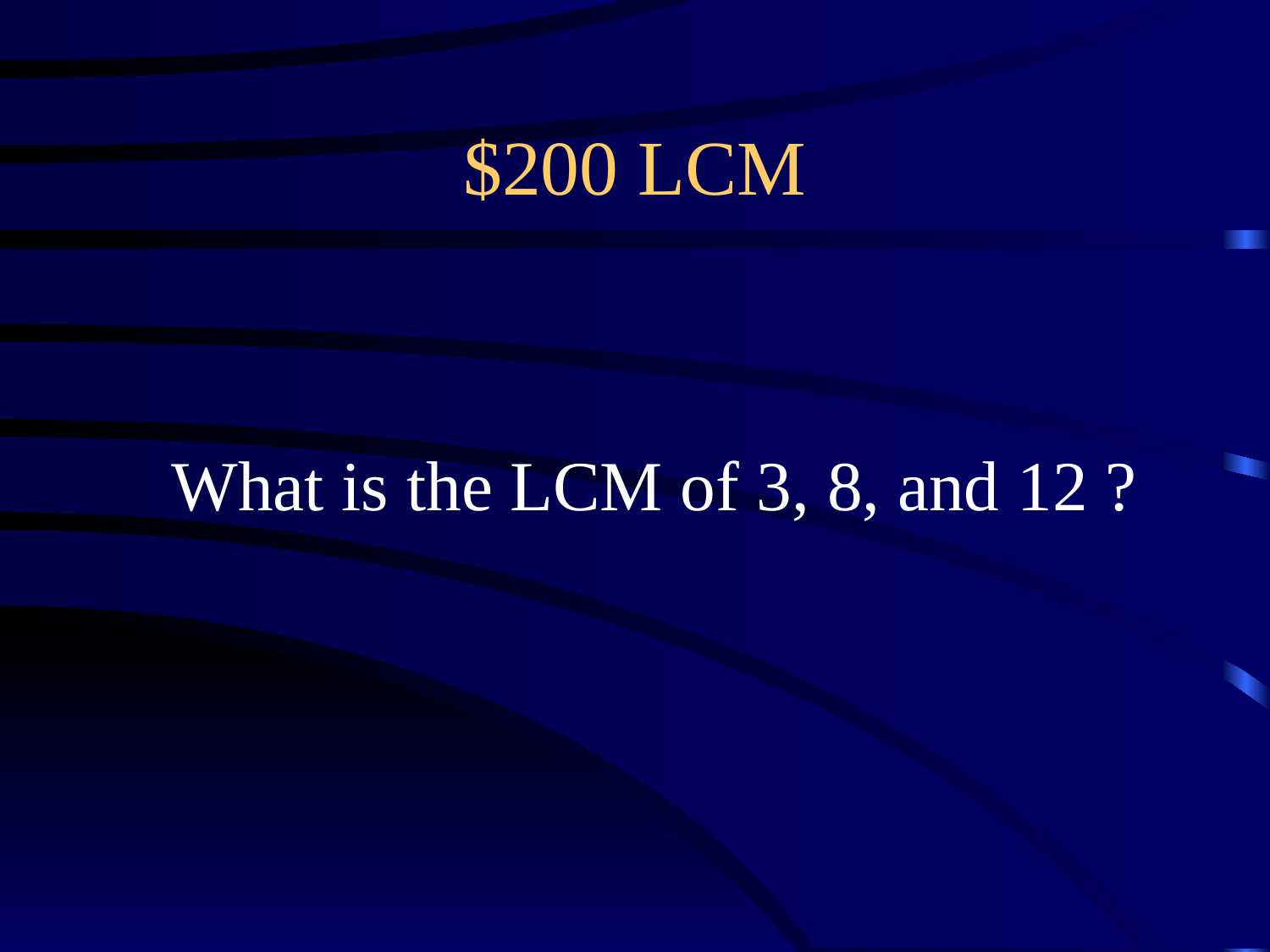

# $200 LCM
What is the LCM of 3, 8, and 12 ?